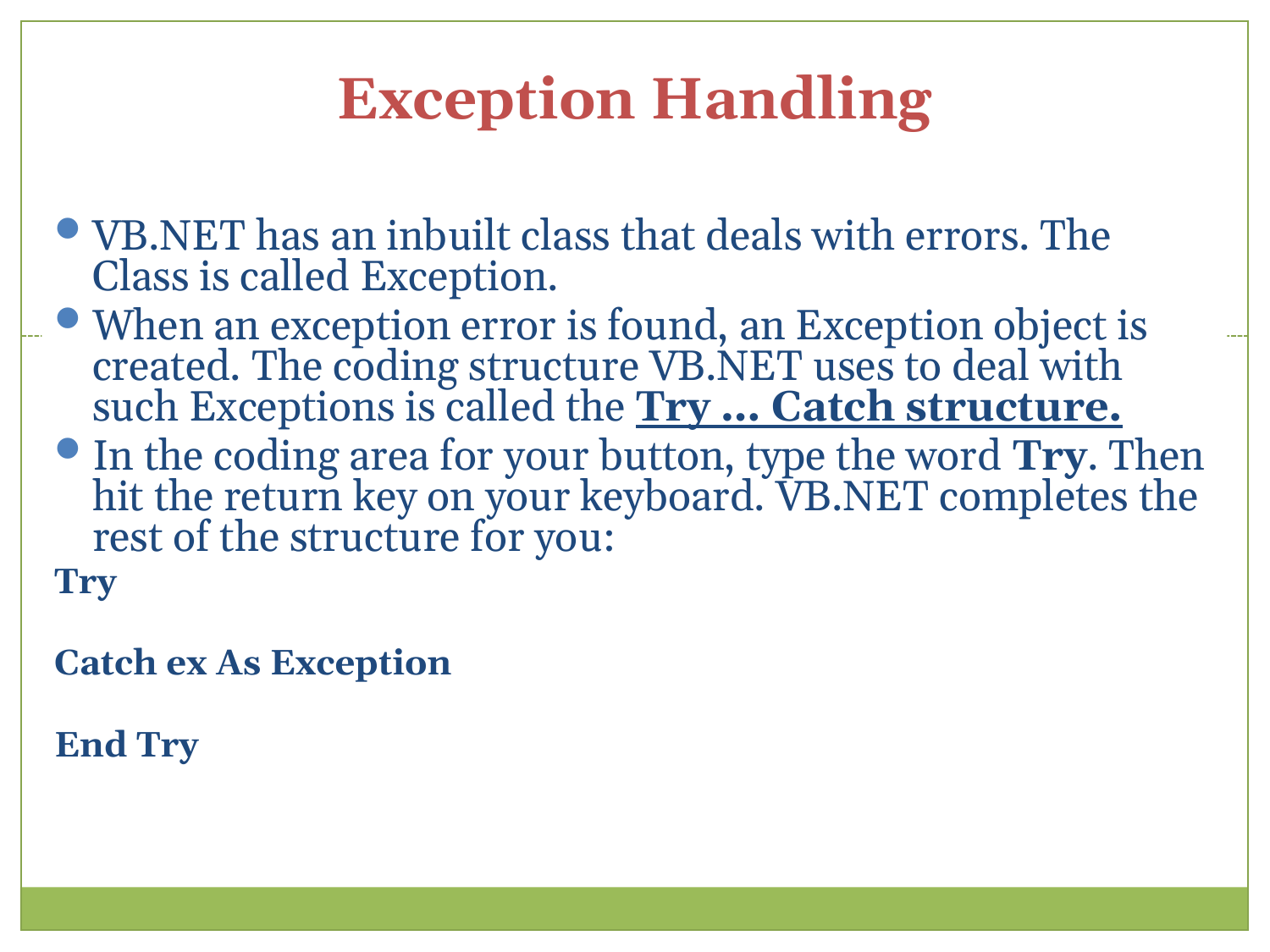

Exception Handling
VB.NET has an inbuilt class that deals with errors. The Class is called Exception.
When an exception error is found, an Exception object is created. The coding structure VB.NET uses to deal with such Exceptions is called the Try … Catch structure.
In the coding area for your button, type the word Try. Then hit the return key on your keyboard. VB.NET completes the rest of the structure for you:
Try

Catch ex As Exception

End Try